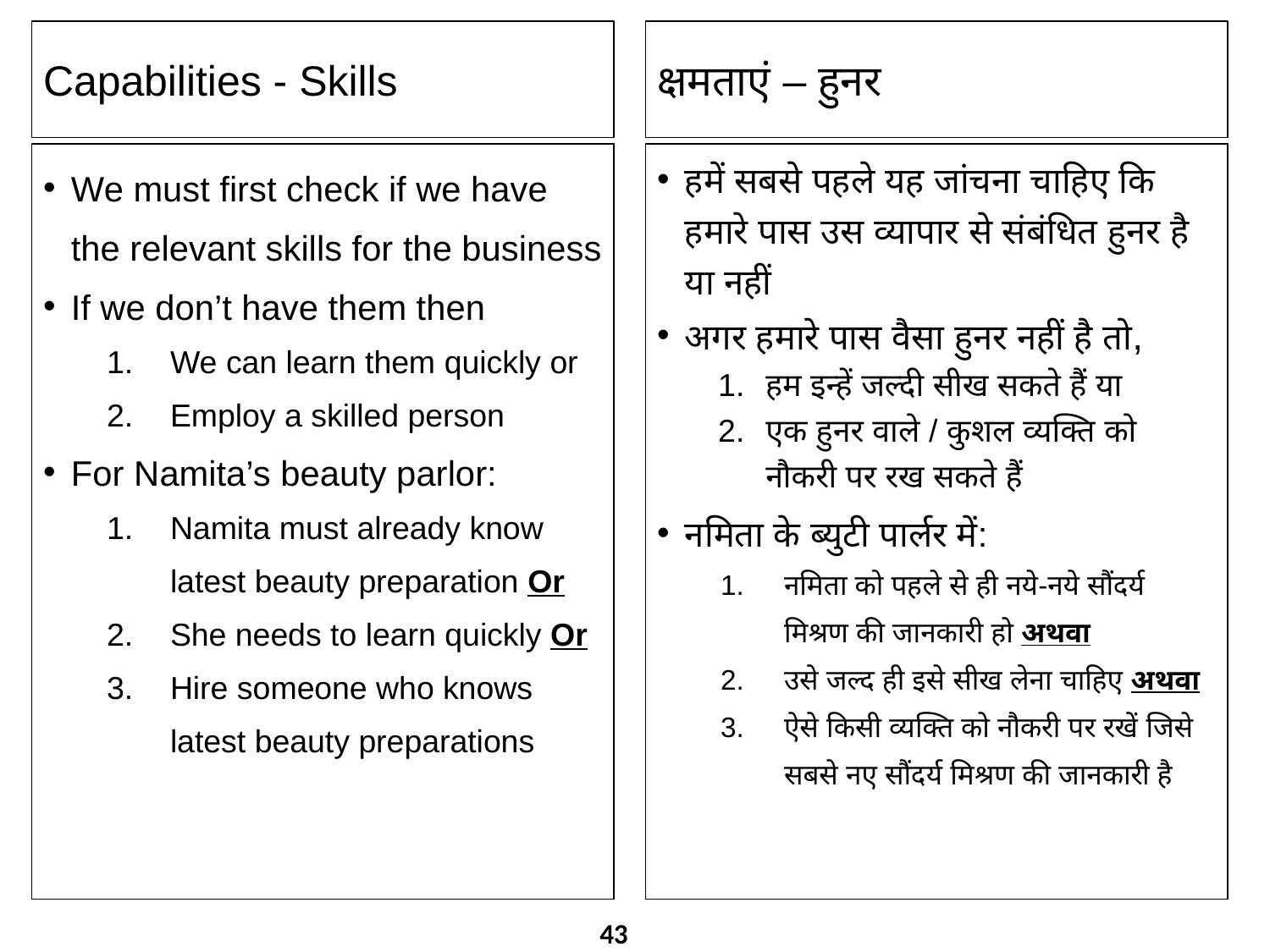

Capabilities - Skills
क्षमताएं – हुनर
We must first check if we have the relevant skills for the business
If we don’t have them then
We can learn them quickly or
Employ a skilled person
For Namita’s beauty parlor:
Namita must already know latest beauty preparation Or
She needs to learn quickly Or
Hire someone who knows latest beauty preparations
हमें सबसे पहले यह जांचना चाहिए कि हमारे पास उस व्यापार से संबंधित हुनर है या नहीं
अगर हमारे पास वैसा हुनर नहीं है तो,
हम इन्हें जल्दी सीख सकते हैं या
एक हुनर वाले / कुशल व्यक्ति को नौकरी पर रख सकते हैं
नमिता के ब्युटी पार्लर में:
नमिता को पहले से ही नये-नये सौंदर्य मिश्रण की जानकारी हो अथवा
उसे जल्द ही इसे सीख लेना चाहिए अथवा
ऐसे किसी व्यक्ति को नौकरी पर रखें जिसे सबसे नए सौंदर्य मिश्रण की जानकारी है

43